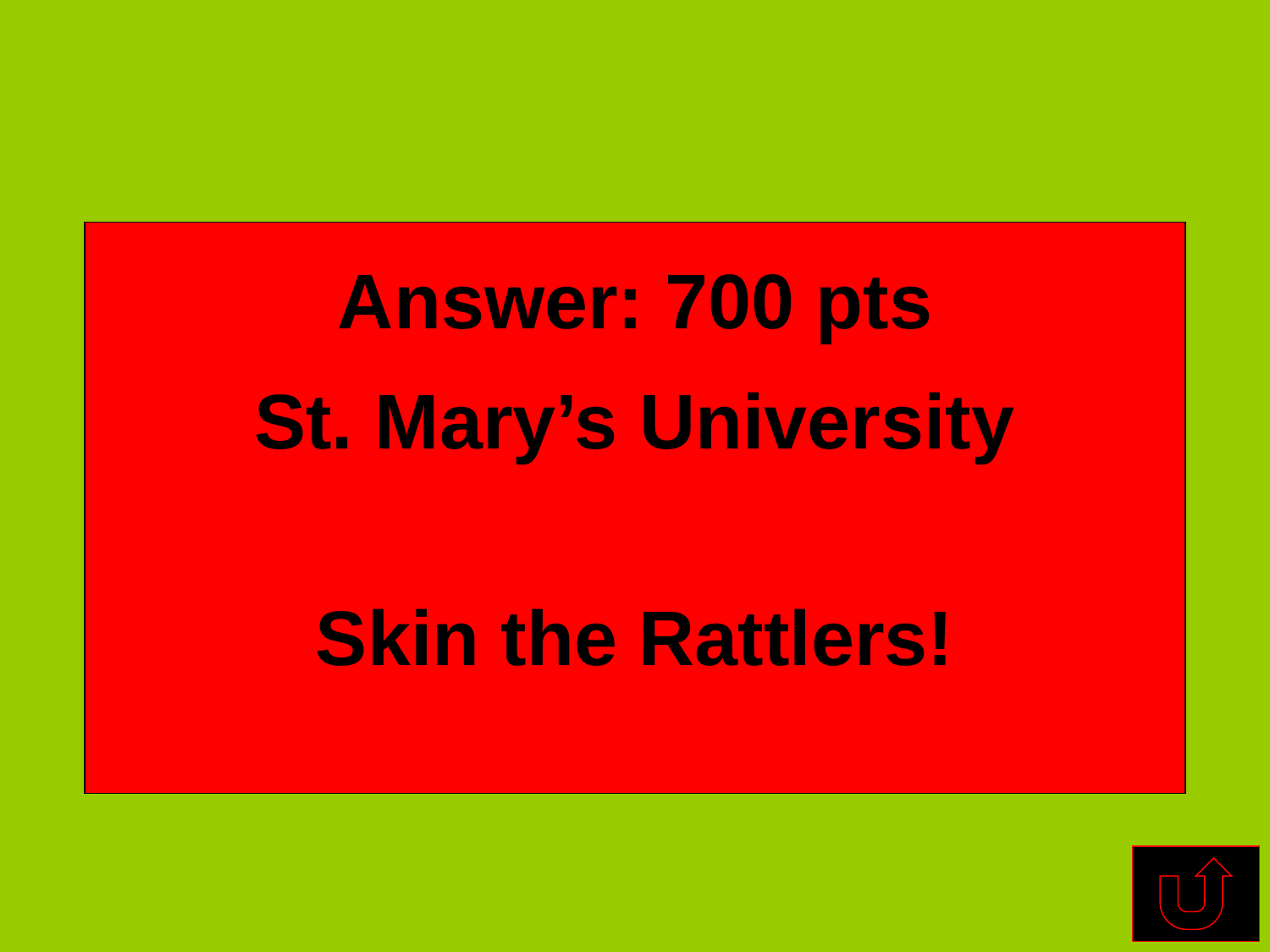

St. Mary’s University

Skin the Rattlers!
Answer: 700 pts